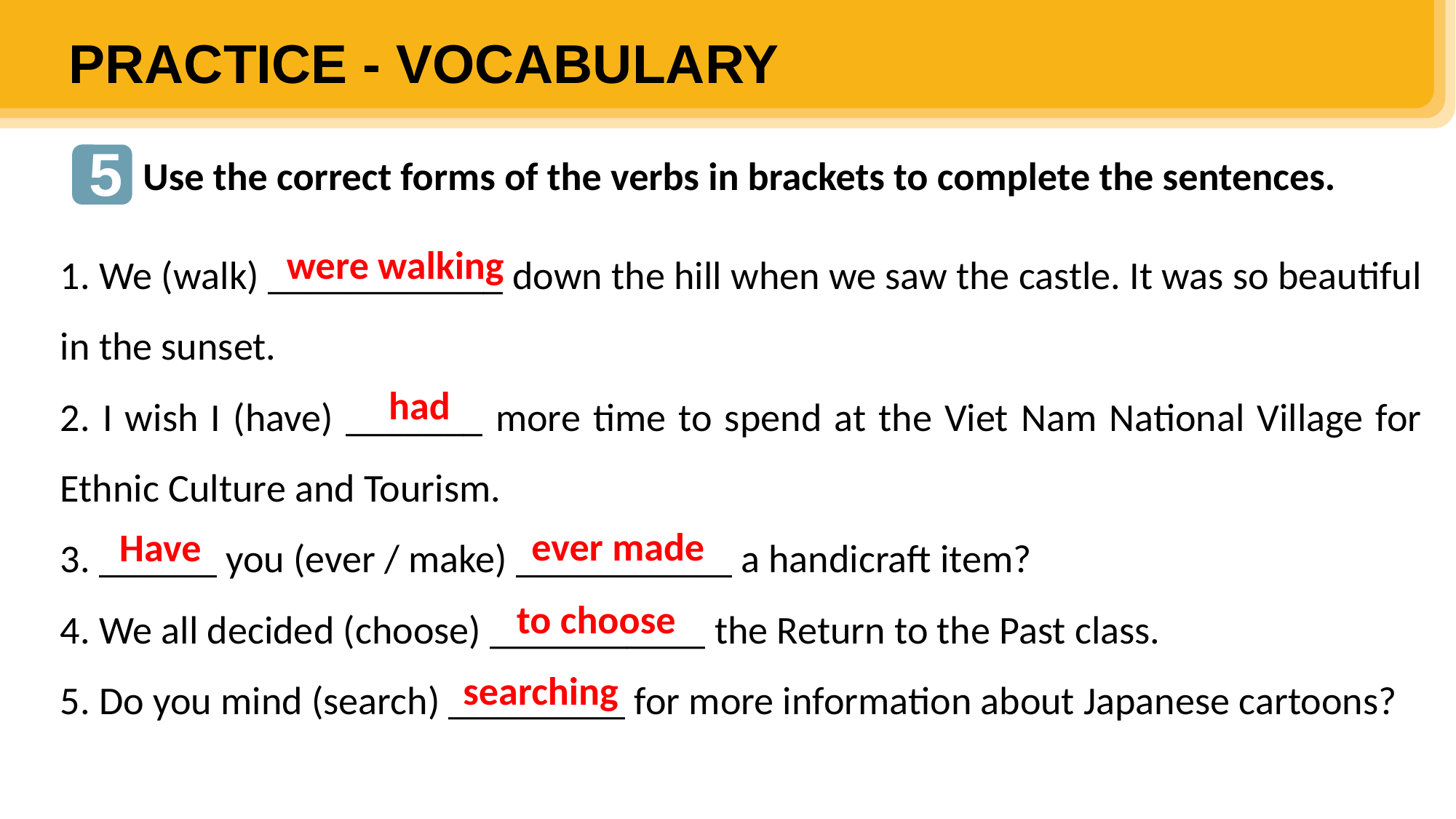

PRACTICE - VOCABULARY
5

Use the correct forms of the verbs in brackets to complete the sentences.
1. We (walk) ____________ down the hill when we saw the castle. It was so beautiful in the sunset.
2. I wish I (have) _______ more time to spend at the Viet Nam National Village for Ethnic Culture and Tourism.
3. ______ you (ever / make) ___________ a handicraft item?
4. We all decided (choose) ___________ the Return to the Past class.
5. Do you mind (search) _________ for more information about Japanese cartoons?
were walking
had
ever made
Have
to choose
searching